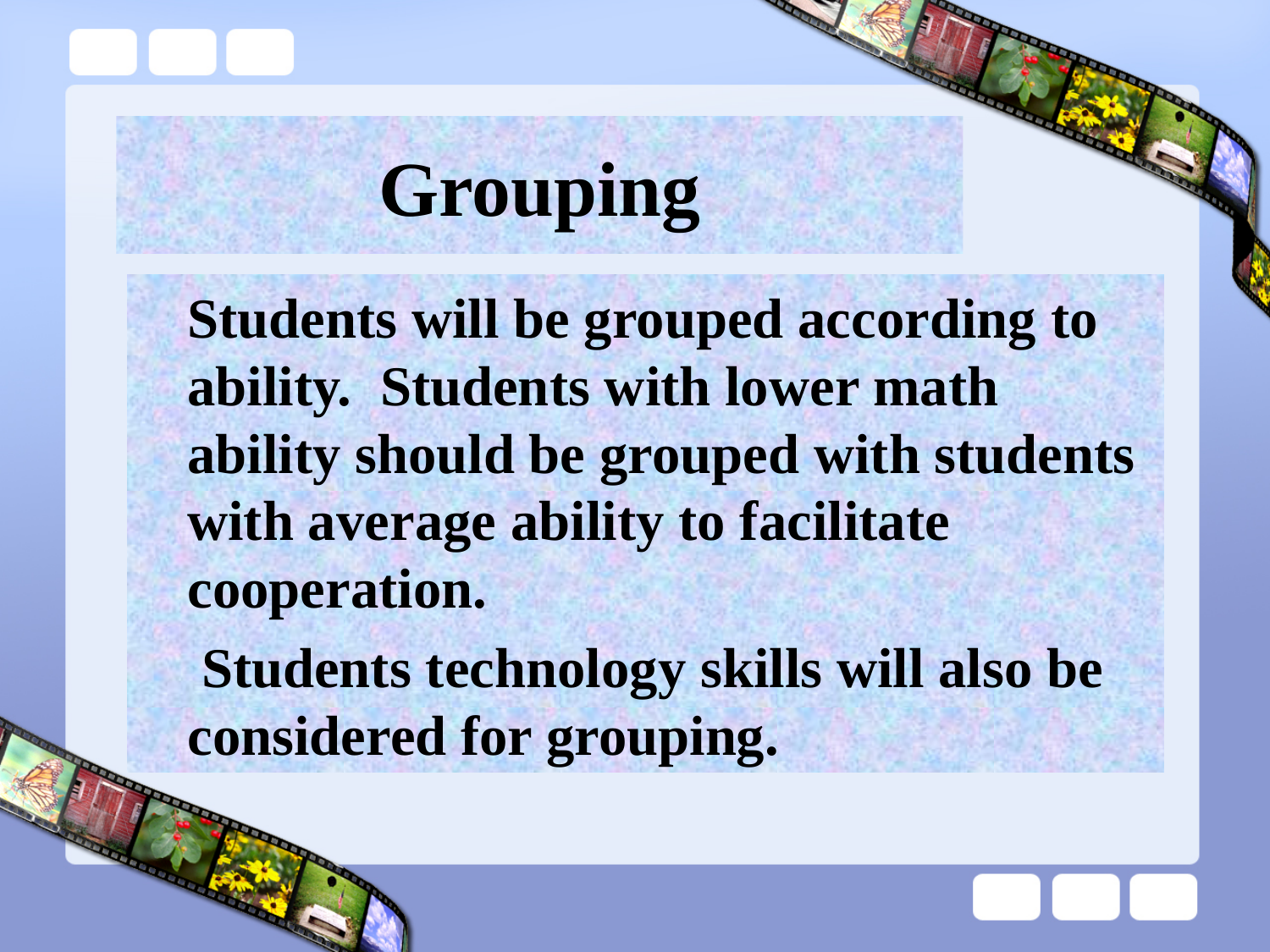

# Grouping
	Students will be grouped according to ability.  Students with lower math ability should be grouped with students with average ability to facilitate cooperation.
	 Students technology skills will also be considered for grouping.